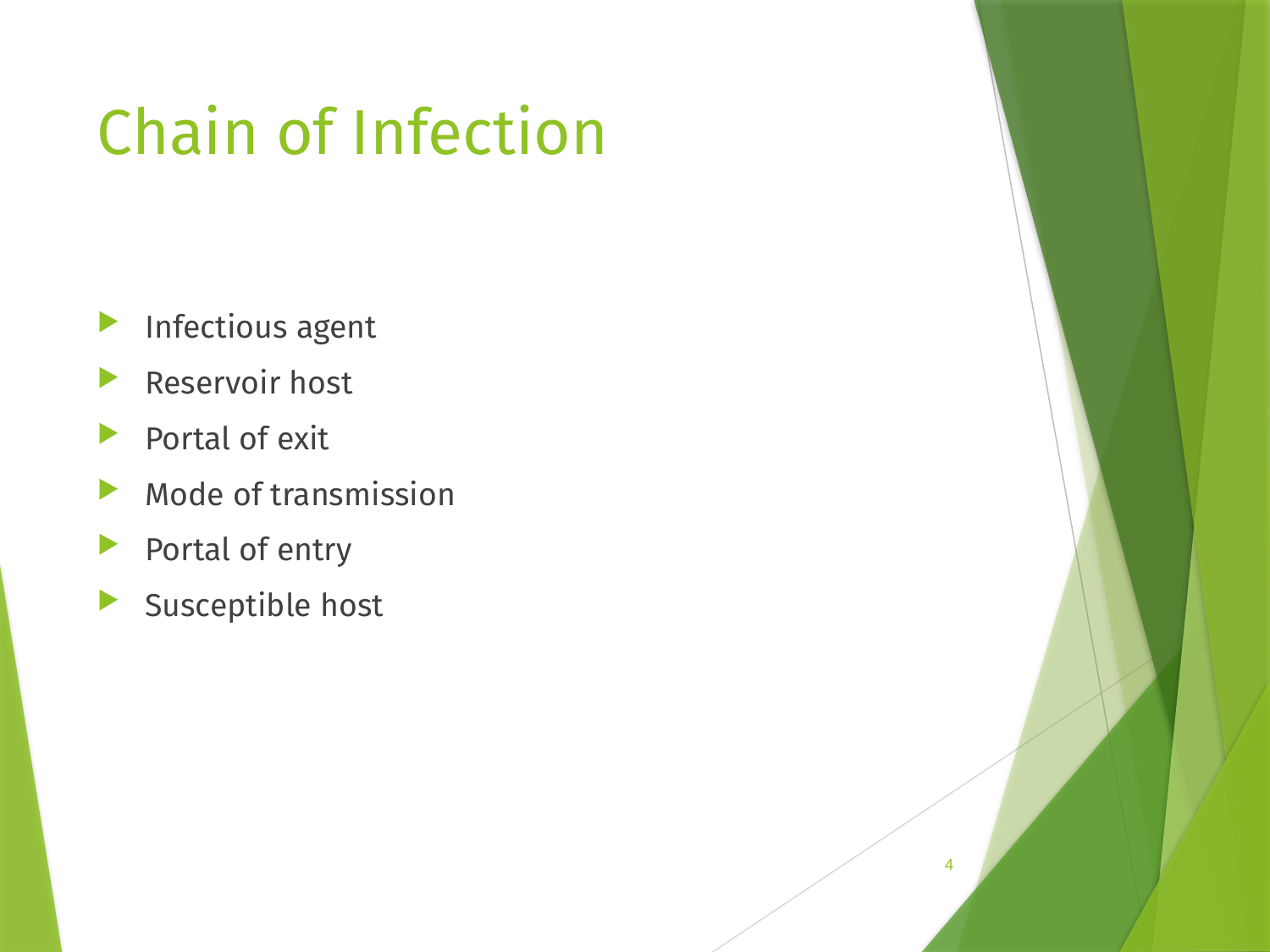

# Chain of Infection
Infectious agent
Reservoir host
Portal of exit
Mode of transmission
Portal of entry
Susceptible host
 4